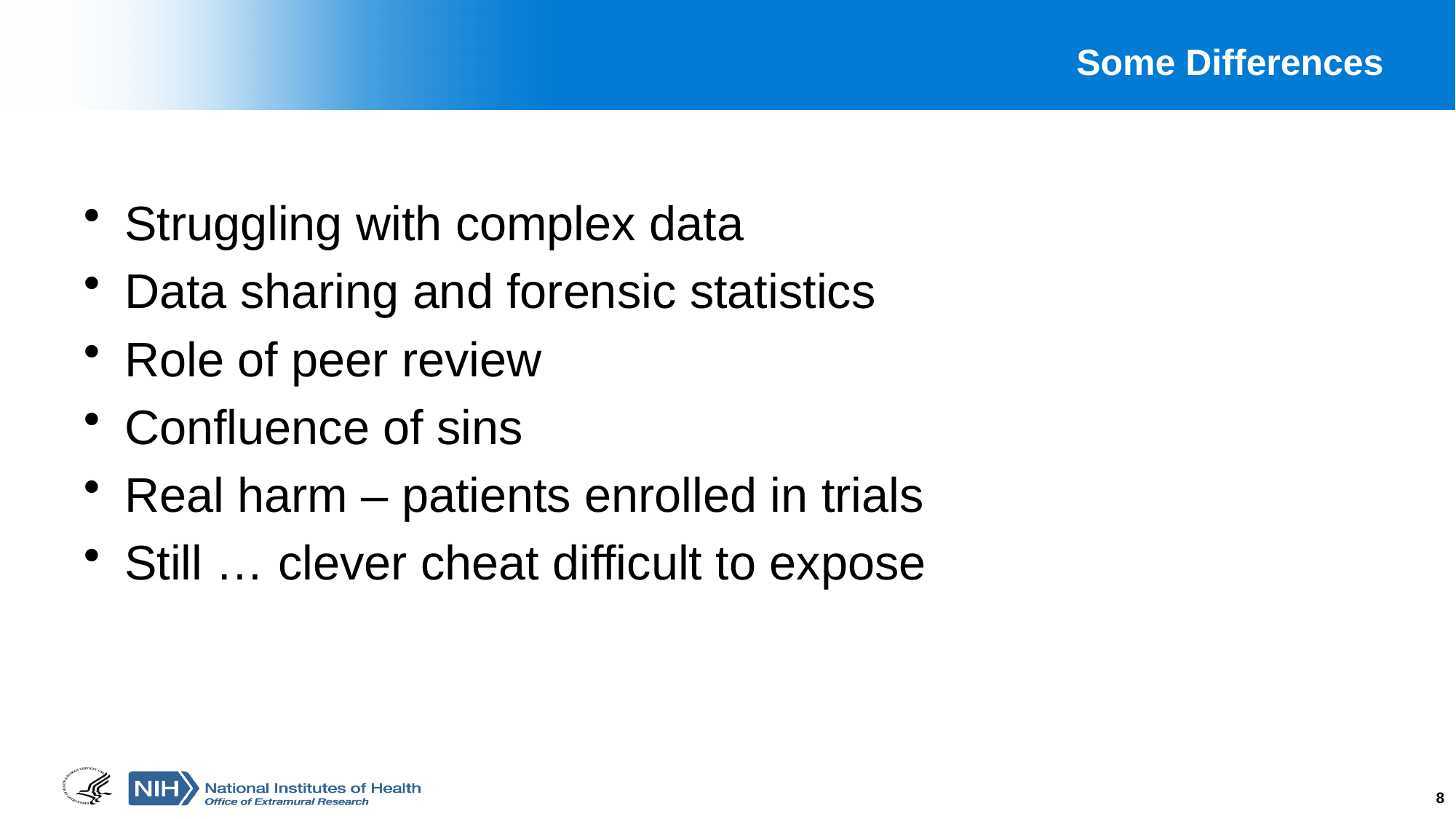

# Some Differences
Struggling with complex data
Data sharing and forensic statistics
Role of peer review
Confluence of sins
Real harm – patients enrolled in trials
Still … clever cheat difficult to expose
8